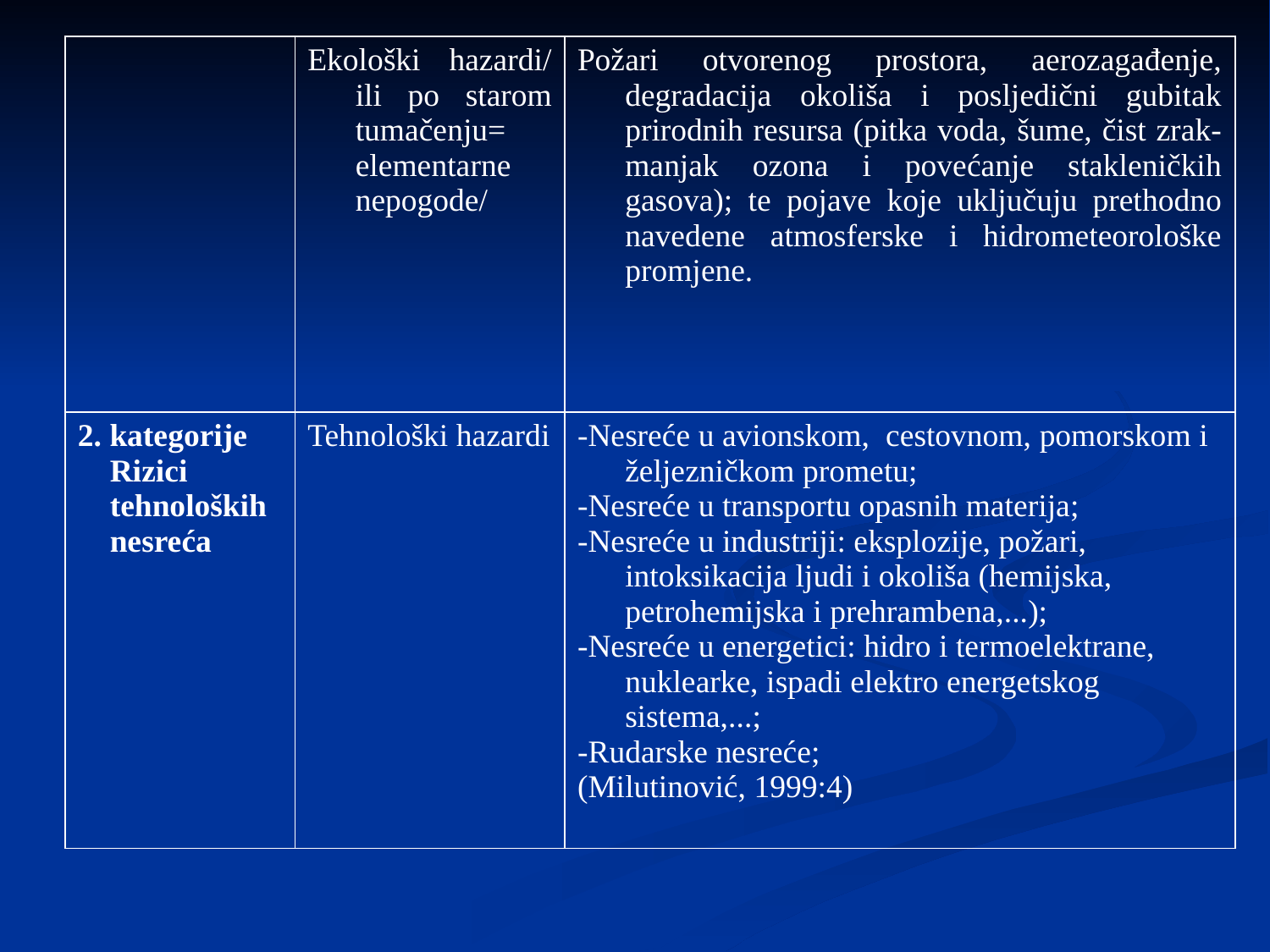

|  | Ekološki hazardi/ ili po starom tumačenju= elementarne nepogode/ | Požari otvorenog prostora, aerozagađenje, degradacija okoliša i posljedični gubitak prirodnih resursa (pitka voda, šume, čist zrak- manjak ozona i povećanje stakleničkih gasova); te pojave koje uključuju prethodno navedene atmosferske i hidrometeorološke promjene. |
| --- | --- | --- |
| 2. kategorije Rizici tehnoloških nesreća | Tehnološki hazardi | -Nesreće u avionskom, cestovnom, pomorskom i željezničkom prometu; -Nesreće u transportu opasnih materija; -Nesreće u industriji: eksplozije, požari, intoksikacija ljudi i okoliša (hemijska, petrohemijska i prehrambena,...); -Nesreće u energetici: hidro i termoelektrane, nuklearke, ispadi elektro energetskog sistema,...; -Rudarske nesreće; (Milutinović, 1999:4) |